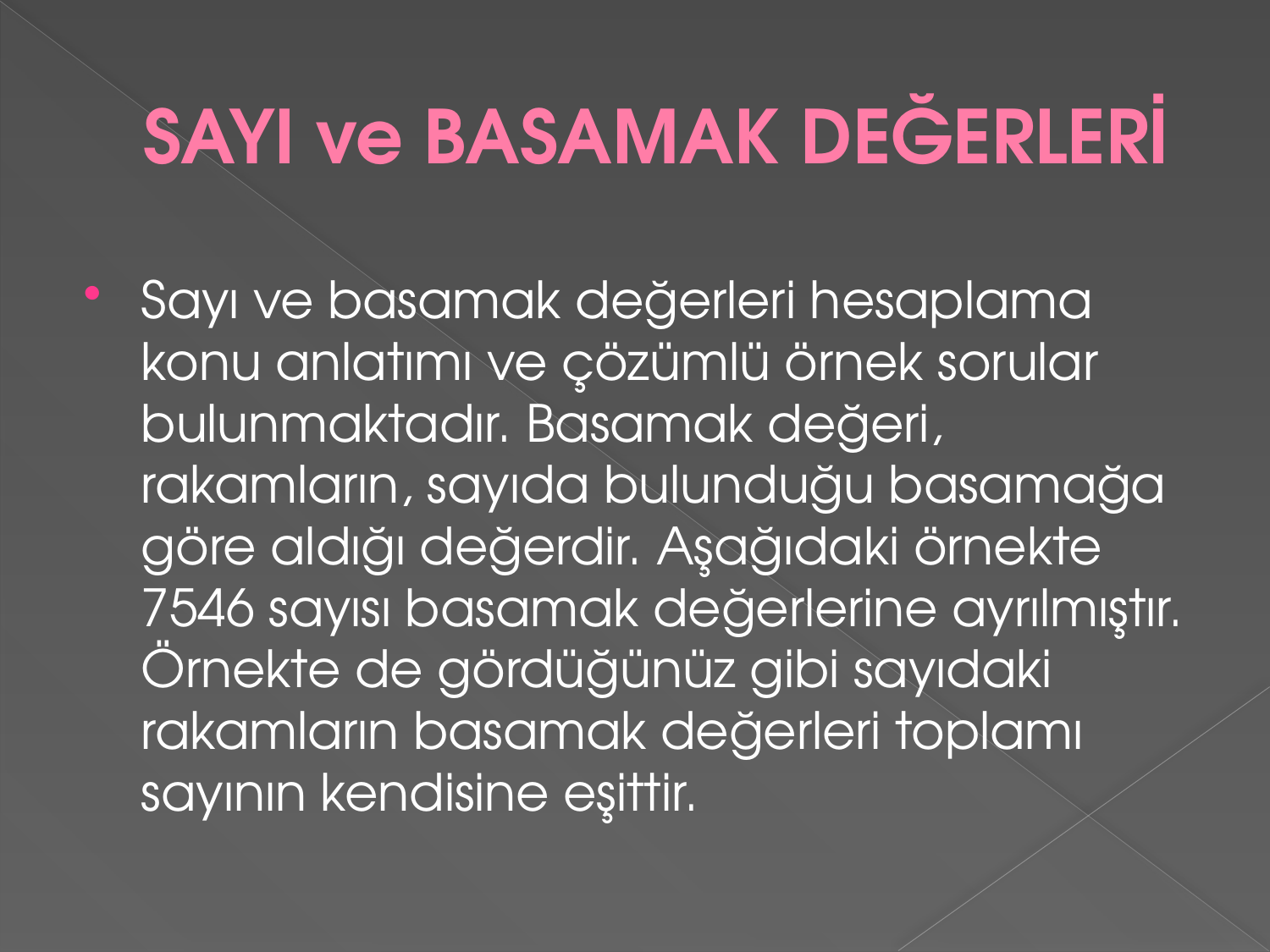

# SAYI ve BASAMAK DEĞERLERİ
Sayı ve basamak değerleri hesaplama konu anlatımı ve çözümlü örnek sorular bulunmaktadır. Basamak değeri, rakamların, sayıda bulunduğu basamağa göre aldığı değerdir. Aşağıdaki örnekte 7546 sayısı basamak değerlerine ayrılmıştır. Örnekte de gördüğünüz gibi sayıdaki rakamların basamak değerleri toplamı sayının kendisine eşittir.